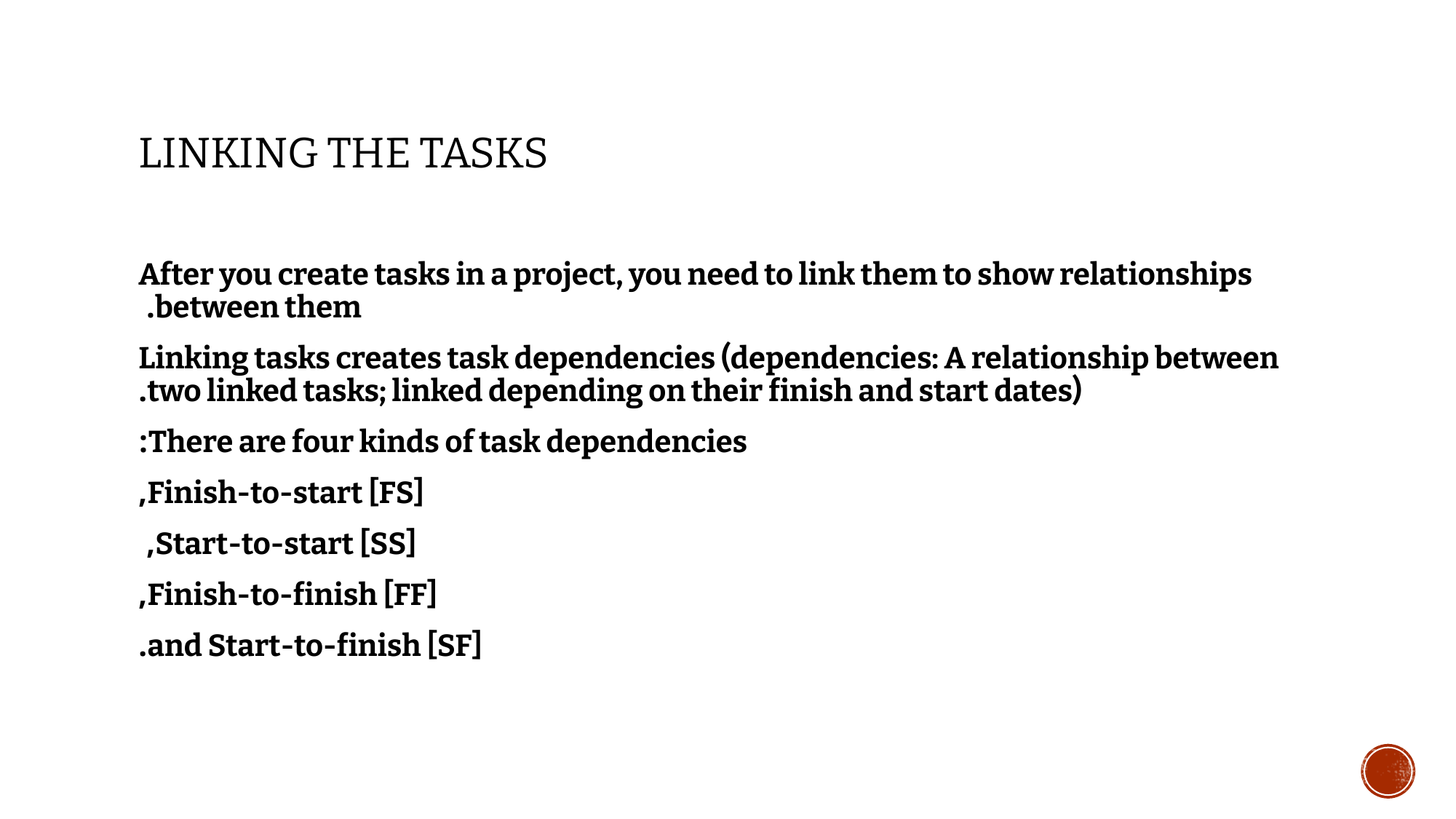

# Linking the tasks
After you create tasks in a project, you need to link them to show relationships between them.
Linking tasks creates task dependencies (dependencies: A relationship between two linked tasks; linked depending on their finish and start dates).
 There are four kinds of task dependencies:
 Finish-to-start [FS],
 Start-to-start [SS],
Finish-to-finish [FF],
 and Start-to-finish [SF].